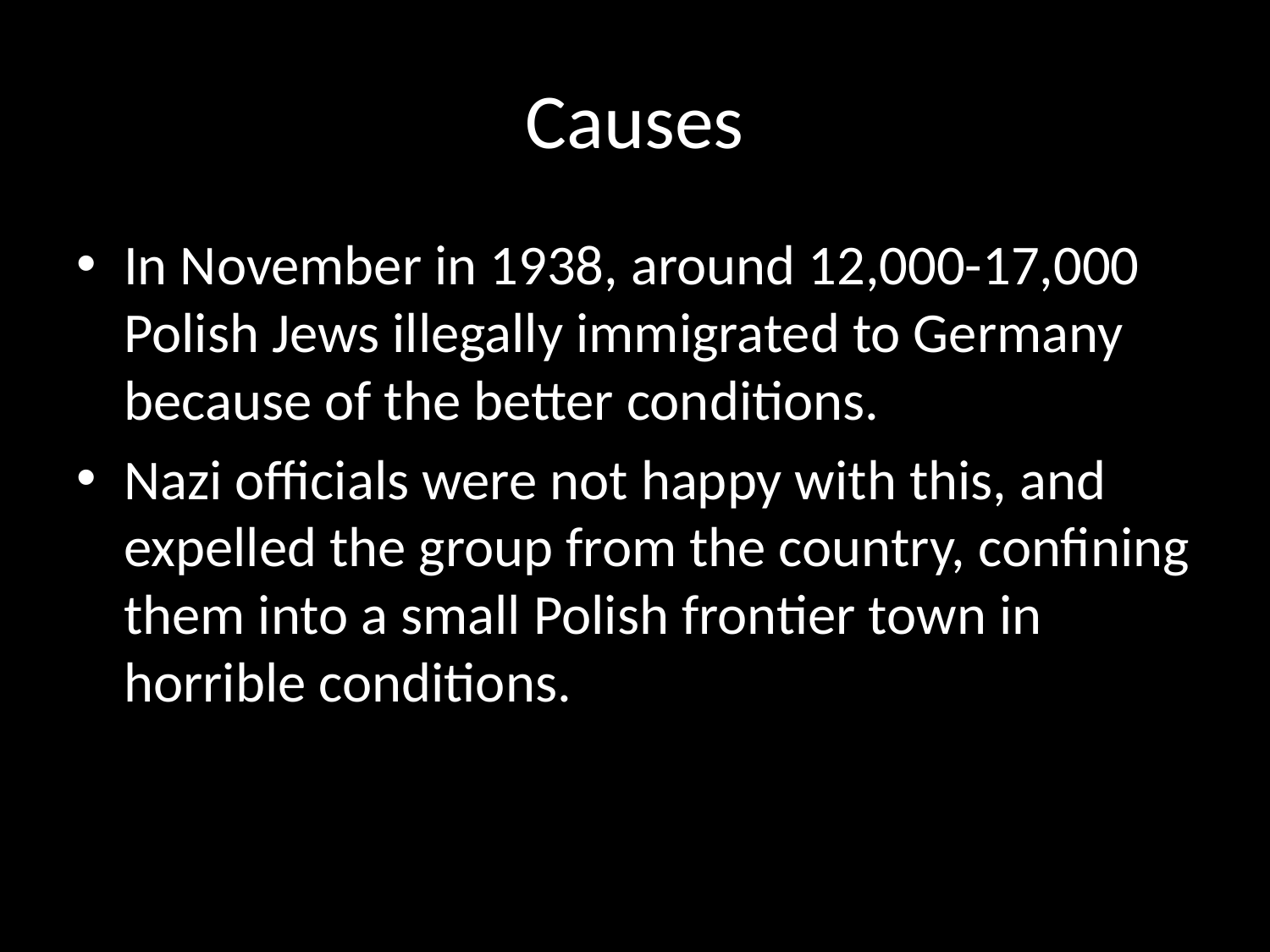

# Causes
In November in 1938, around 12,000-17,000 Polish Jews illegally immigrated to Germany because of the better conditions.
Nazi officials were not happy with this, and expelled the group from the country, confining them into a small Polish frontier town in horrible conditions.